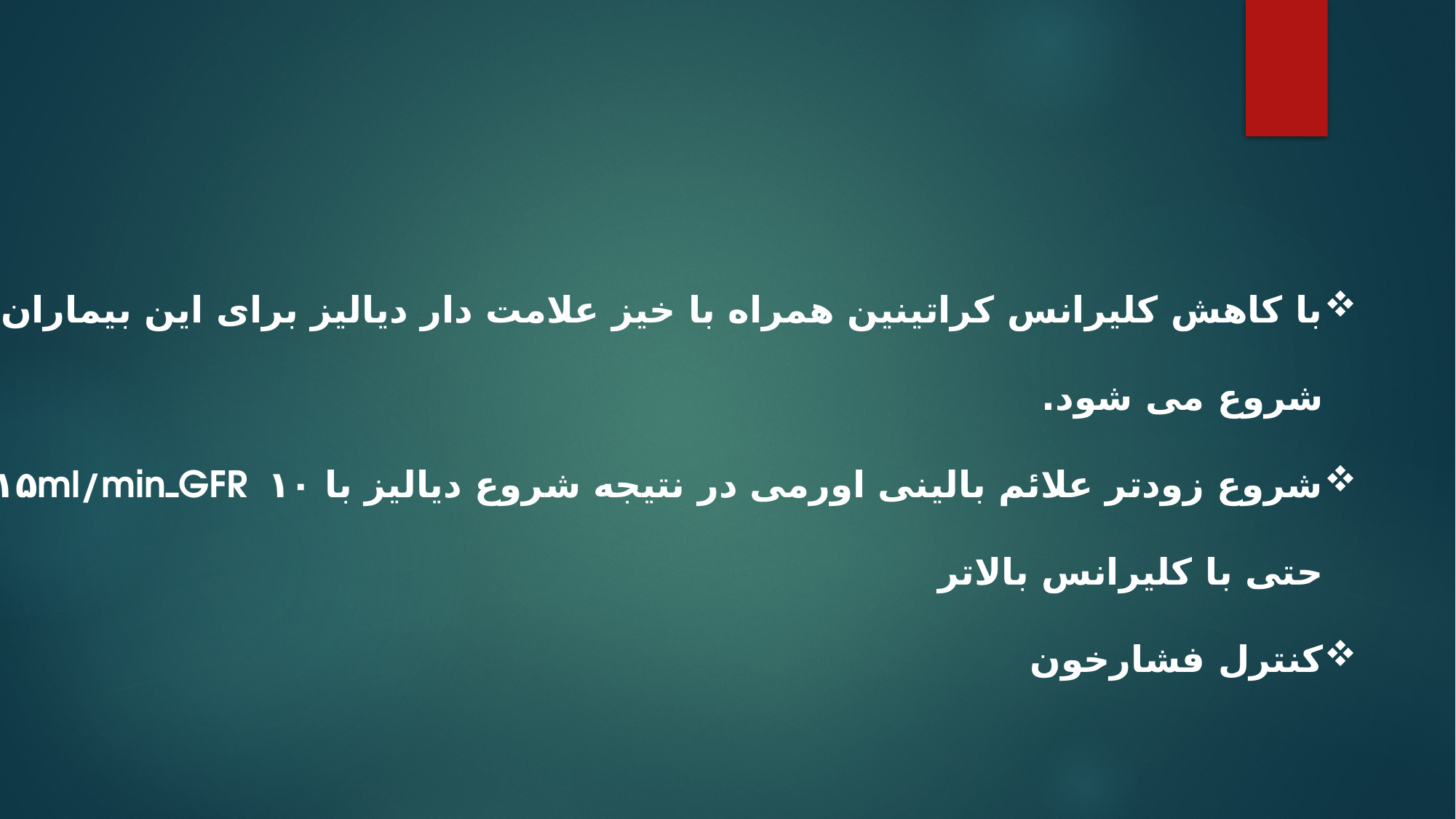

با کاهش کلیرانس کراتینین همراه با خیز علامت دار دیالیز برای این بیماران شروع می شود.
شروع زودتر علائم بالینی اورمی در نتیجه شروع دیالیز با GFR  ۱۰ـ۱۵ml/min حتی با کلیرانس بالاتر
کنترل فشارخون